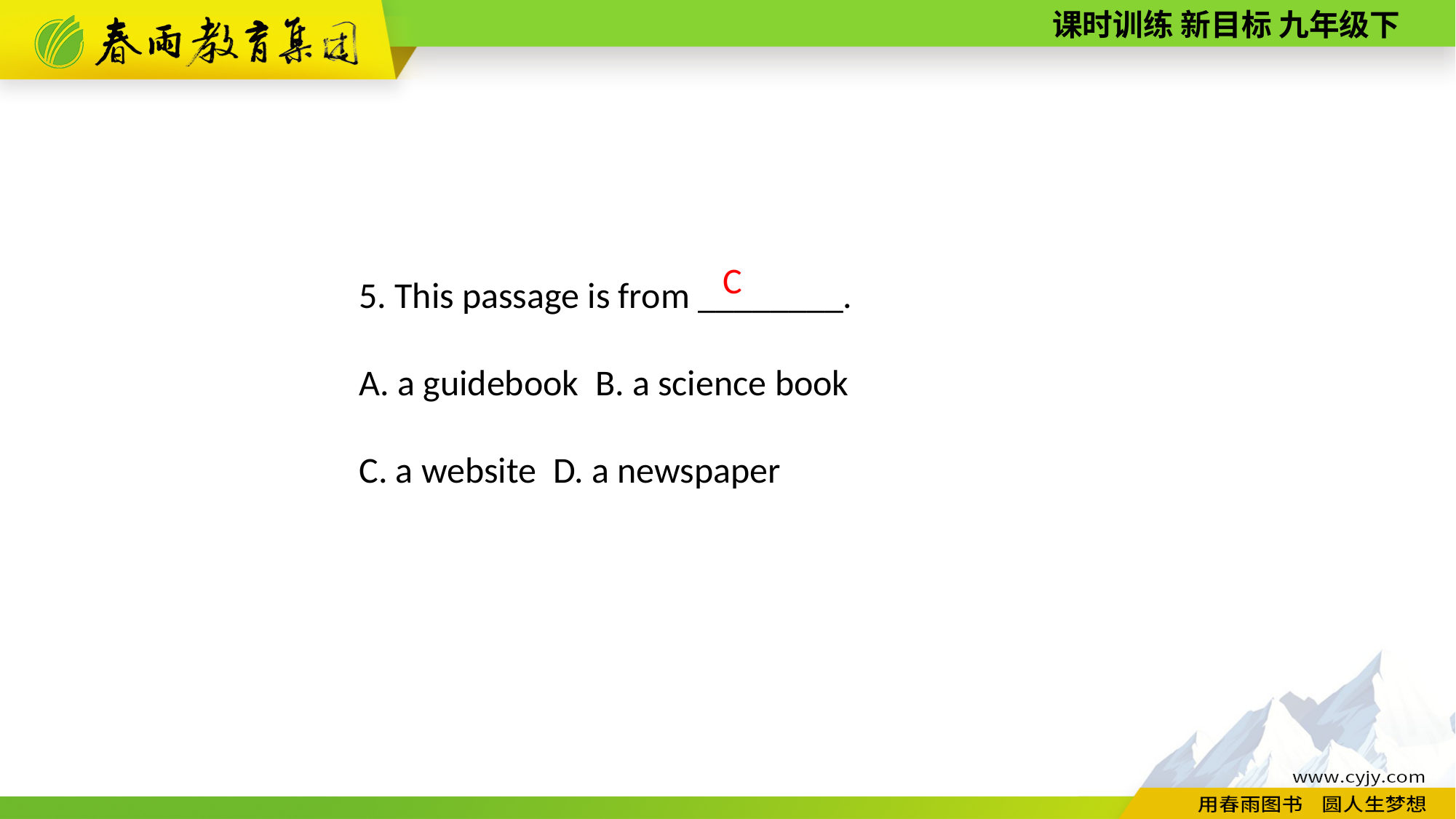

5. This passage is from ________.
A. a guidebook  B. a science book
C. a website  D. a newspaper
C